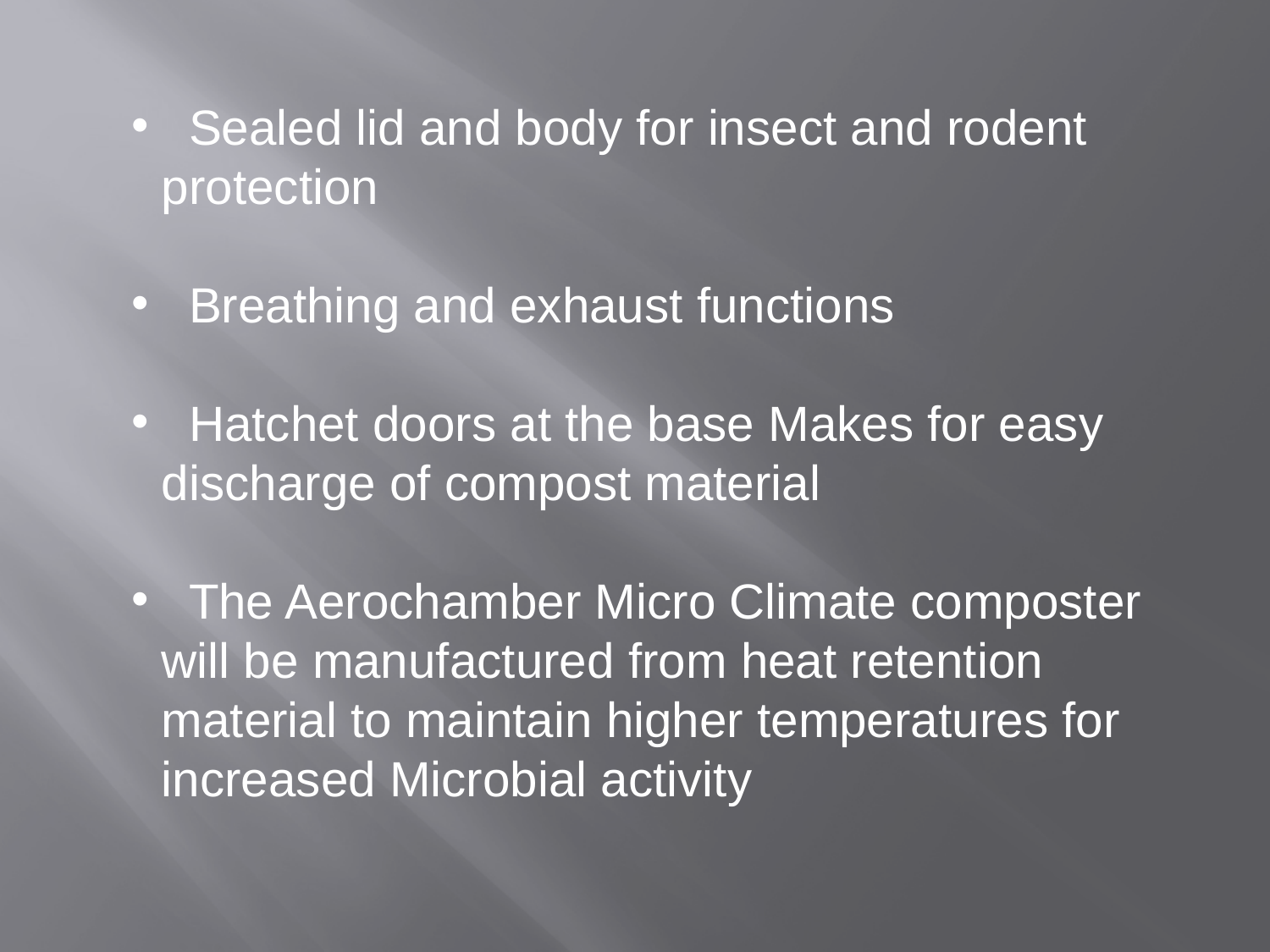

Sealed lid and body for insect and rodent protection

  Breathing and exhaust functions

  Hatchet doors at the base Makes for easy discharge of compost material

  The Aerochamber Micro Climate composter will be manufactured from heat retention material to maintain higher temperatures for increased Microbial activity